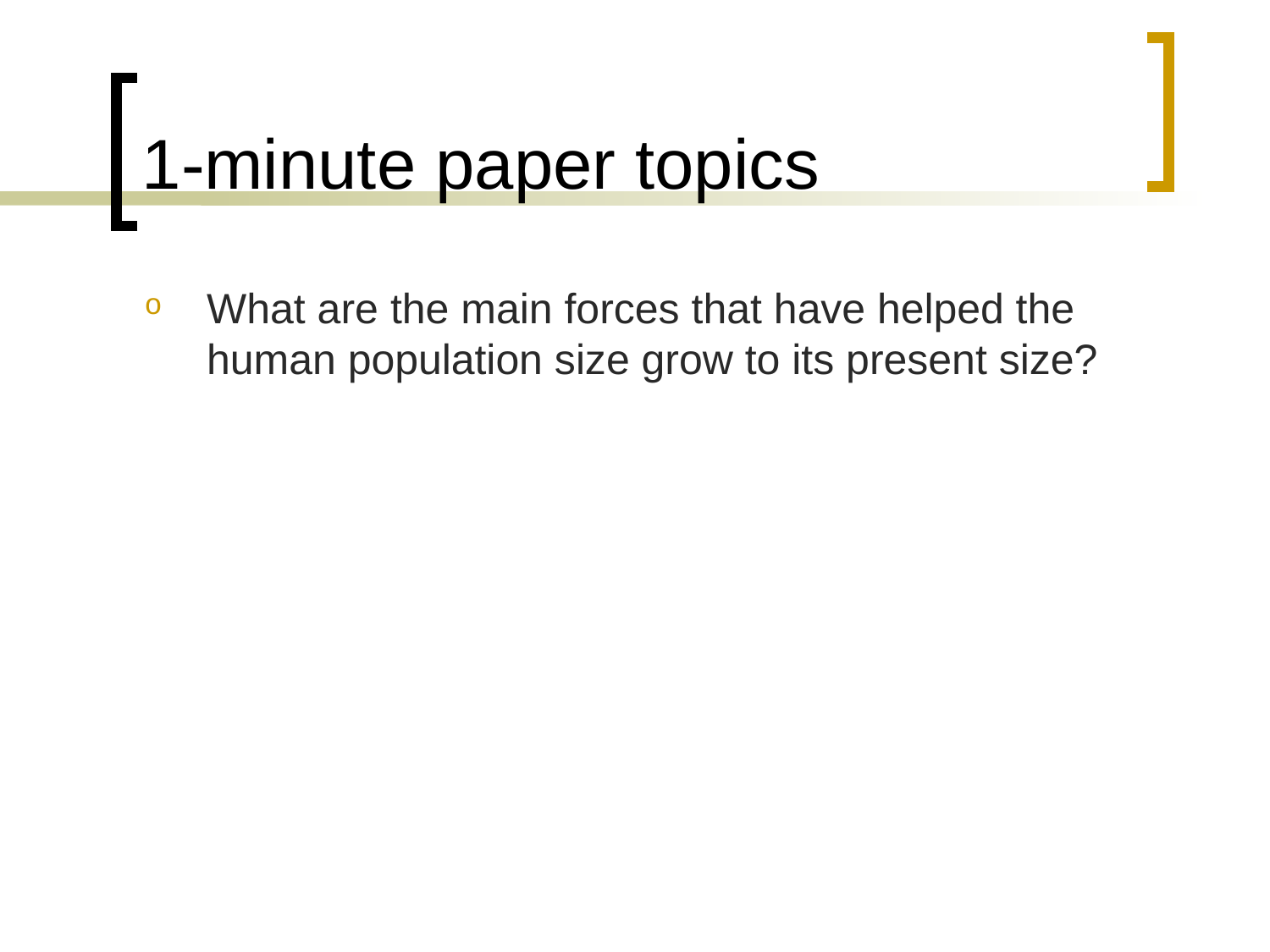

# 1-minute paper topics
What are the main forces that have helped the human population size grow to its present size?